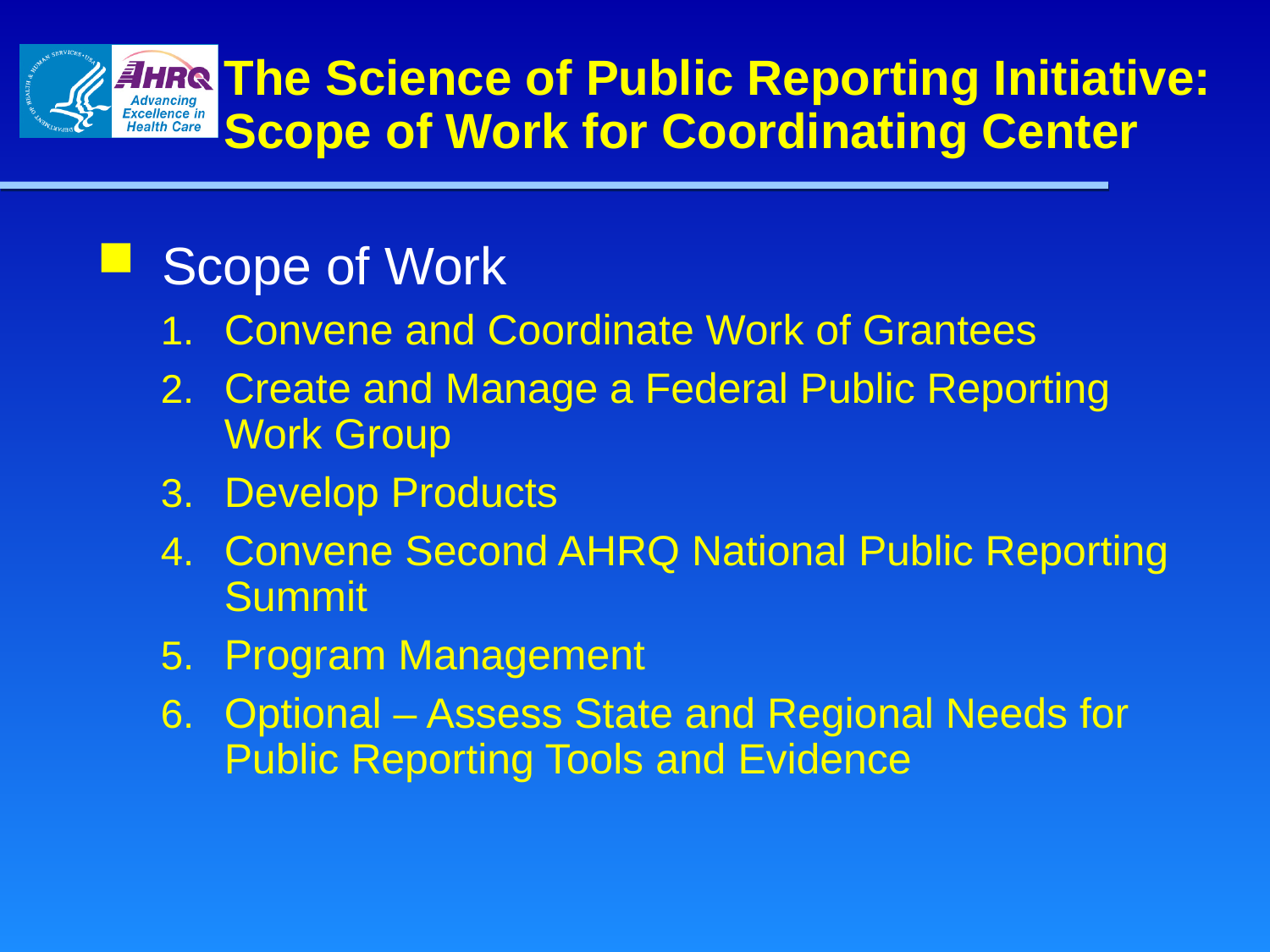

The Science of Public Reporting Initiative: Scope of Work for Coordinating Center
Scope of Work
Convene and Coordinate Work of Grantees
Create and Manage a Federal Public Reporting Work Group
Develop Products
Convene Second AHRQ National Public Reporting Summit
Program Management
Optional – Assess State and Regional Needs for Public Reporting Tools and Evidence